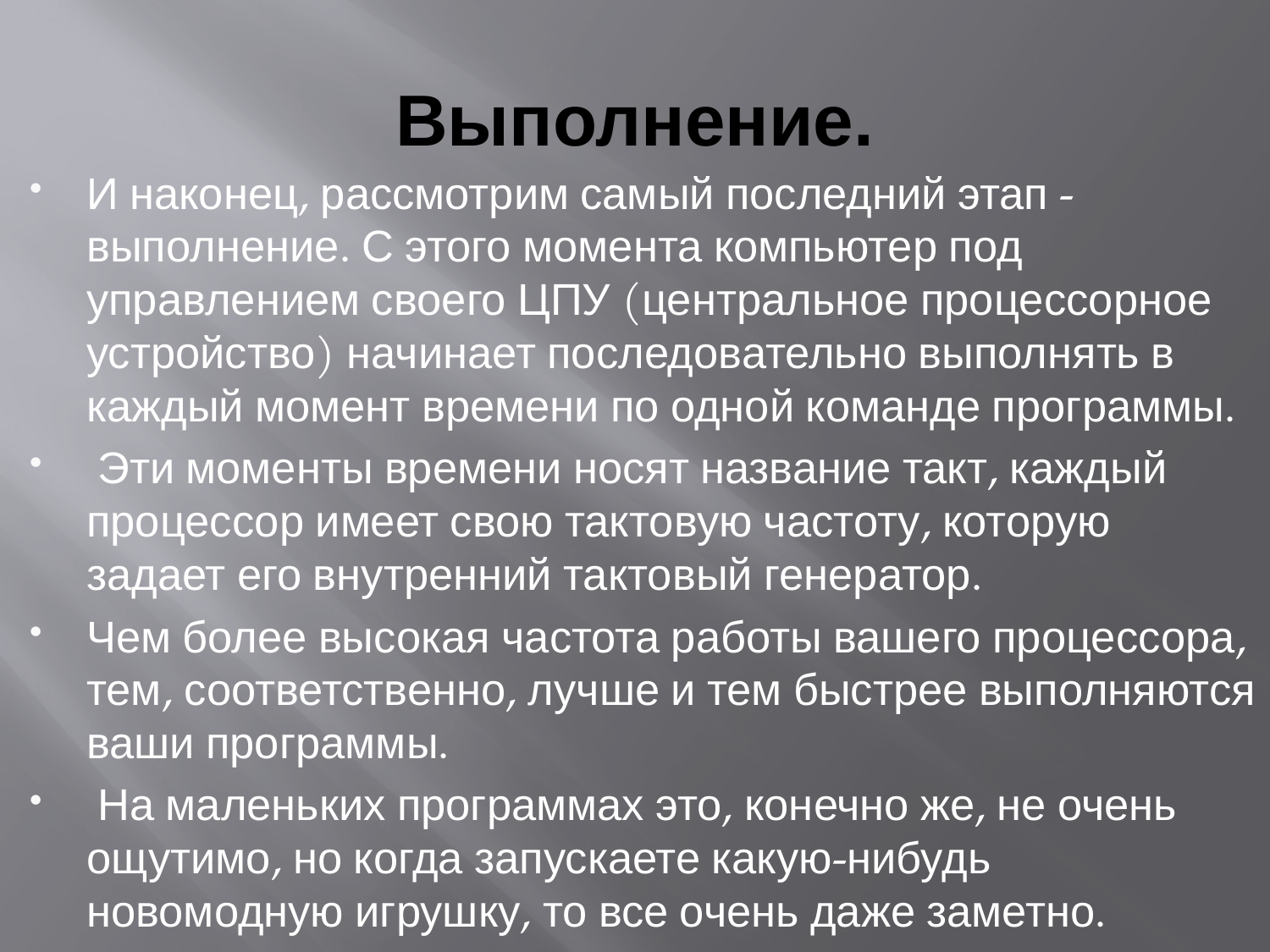

# Выполнение.
И наконец, рассмотрим самый последний этап - выполнение. С этого момента компьютер под управлением своего ЦПУ (центральное процессорное устройство) начинает последовательно выполнять в каждый момент времени по одной команде программы.
 Эти моменты времени носят название такт, каждый процессор имеет свою тактовую частоту, которую задает его внутренний тактовый генератор.
Чем более высокая частота работы вашего процессора, тем, соответственно, лучше и тем быстрее выполняются ваши программы.
 На маленьких программах это, конечно же, не очень ощутимо, но когда запускаете какую-нибудь новомодную игрушку, то все очень даже заметно.